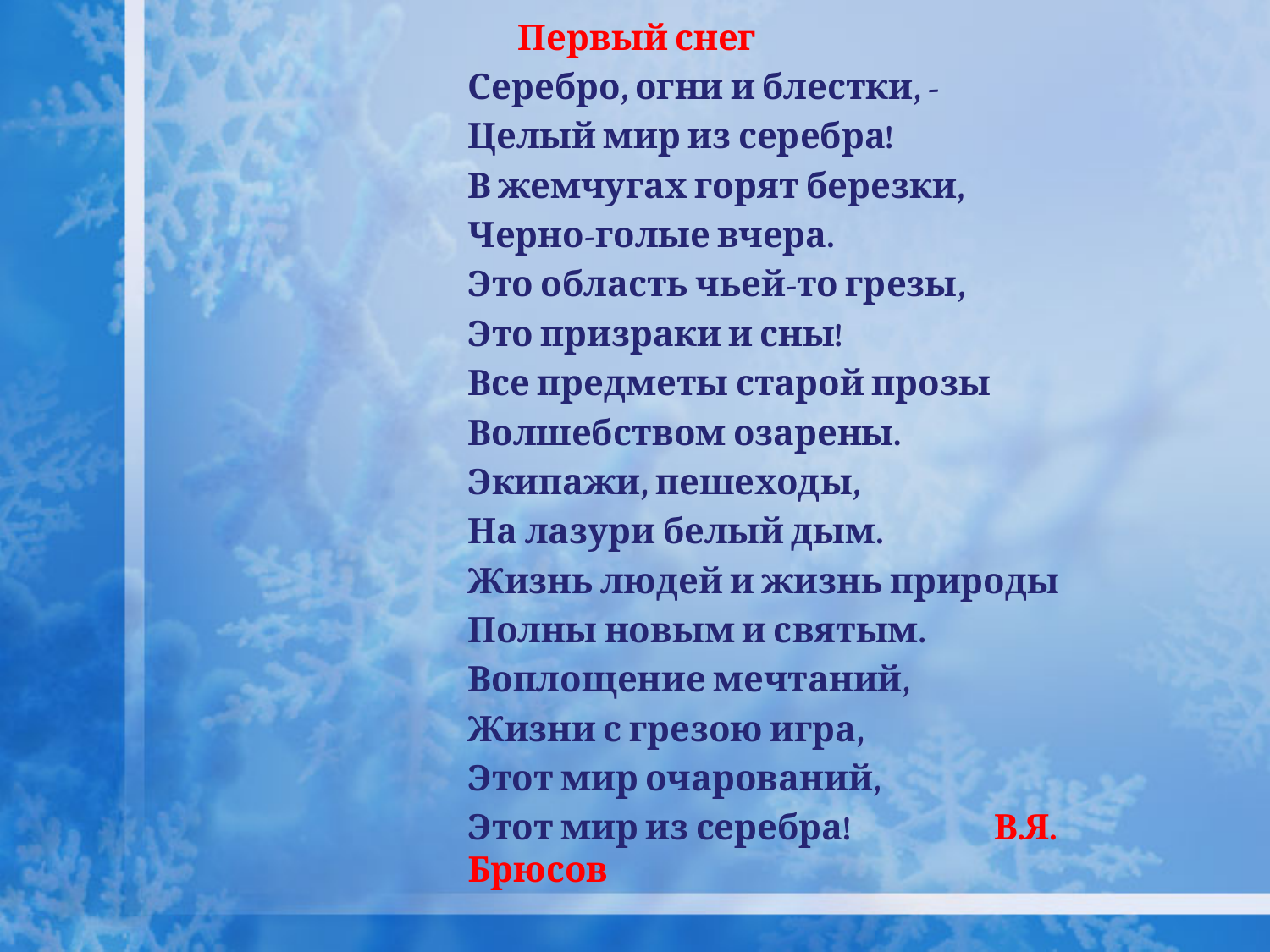

Первый снег
Серебро, огни и блестки, -
Целый мир из серебра!
В жемчугах горят березки,
Черно-голые вчера.
Это область чьей-то грезы,
Это призраки и сны!
Все предметы старой прозы
Волшебством озарены.
Экипажи, пешеходы,
На лазури белый дым.
Жизнь людей и жизнь природы
Полны новым и святым.
Воплощение мечтаний,
Жизни с грезою игра,
Этот мир очарований,
Этот мир из серебра!                   В.Я. Брюсов